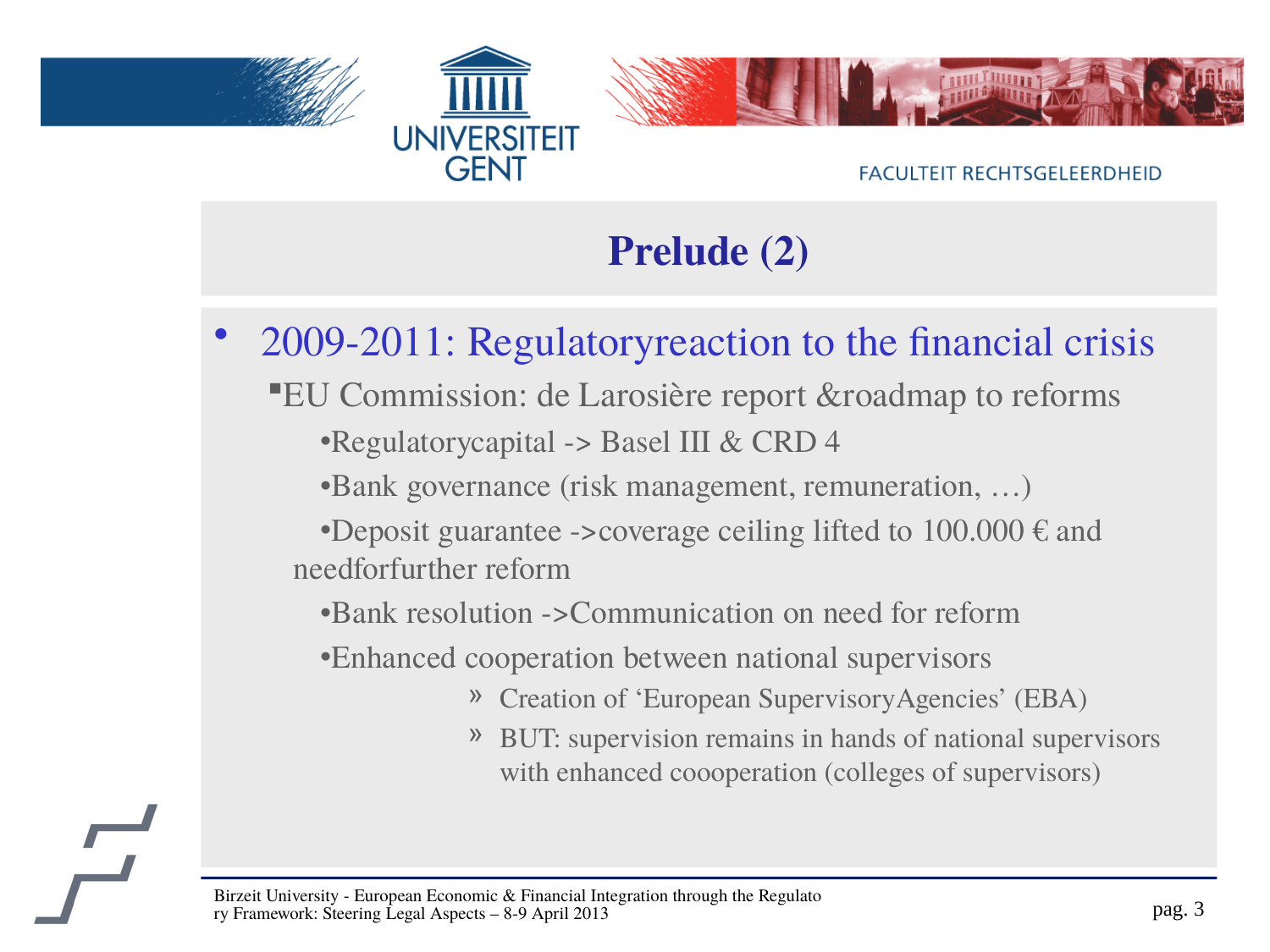

# Prelude (2)
2009-2011: Regulatoryreaction to the financial crisis
EU Commission: de Larosière report &roadmap to reforms
Regulatorycapital -> Basel III & CRD 4
Bank governance (risk management, remuneration, …)
Deposit guarantee ->coverage ceiling lifted to 100.000 € and  needforfurther reform
Bank resolution ->Communication on need for reform
Enhanced cooperation between national supervisors
Creation of ‘European SupervisoryAgencies’ (EBA)
BUT: supervision remains in hands of national supervisors with enhanced coooperation (colleges of supervisors)
Birzeit University - European Economic & Financial Integration through the Regulatory Framework: Steering Legal Aspects – 8-9 April 2013
pag. 3